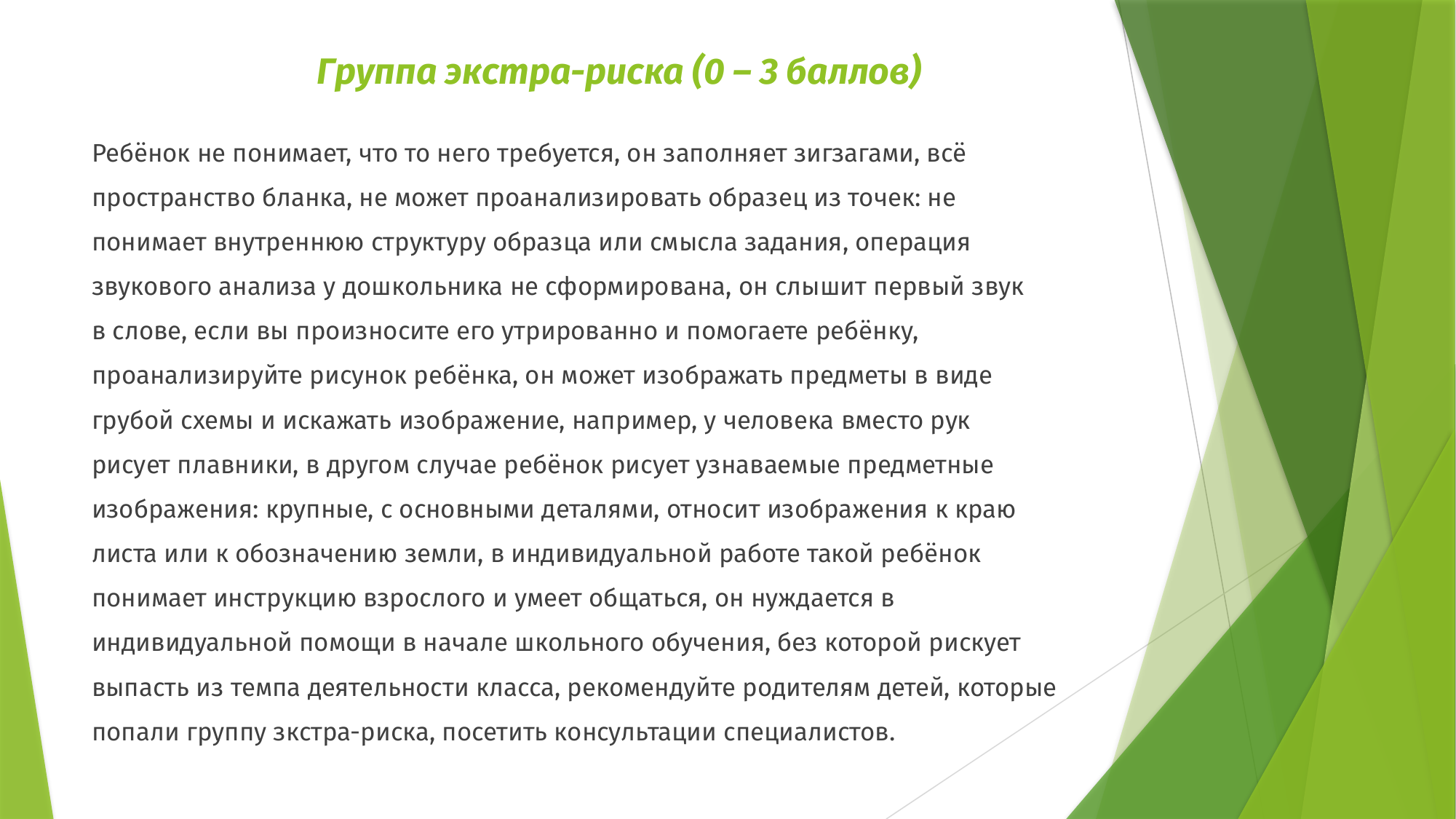

# Группа экстра-риска (0 – 3 баллов)
Ребёнок не понимает, что то него требуется, он заполняет зигзагами, всё
пространство бланка, не может проанализировать образец из точек: не
понимает внутреннюю структуру образца или смысла задания, операция
звукового анализа у дошкольника не сформирована, он слышит первый звук
в слове, если вы произносите его утрированно и помогаете ребёнку,
проанализируйте рисунок ребёнка, он может изображать предметы в виде
грубой схемы и искажать изображение, например, у человека вместо рук
рисует плавники, в другом случае ребёнок рисует узнаваемые предметные
изображения: крупные, с основными деталями, относит изображения к краю
листа или к обозначению земли, в индивидуальной работе такой ребёнок
понимает инструкцию взрослого и умеет общаться, он нуждается в
индивидуальной помощи в начале школьного обучения, без которой рискует
выпасть из темпа деятельности класса, рекомендуйте родителям детей, которые
попали группу зкстра-риска, посетить консультации специалистов.